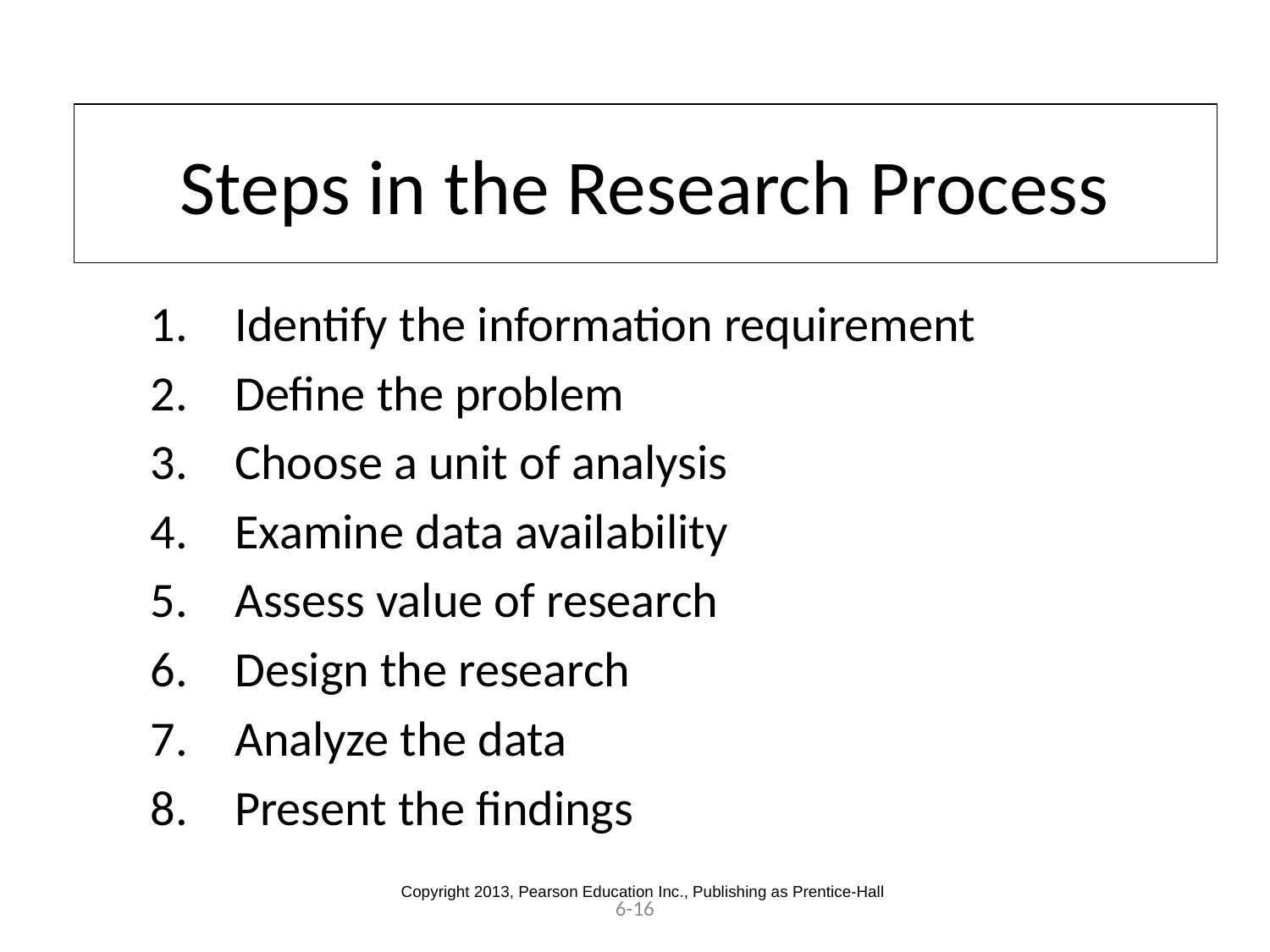

# Steps in the Research Process
Identify the information requirement
Define the problem
Choose a unit of analysis
Examine data availability
Assess value of research
Design the research
Analyze the data
Present the findings

Copyright 2013, Pearson Education Inc., Publishing as Prentice-Hall

6-16